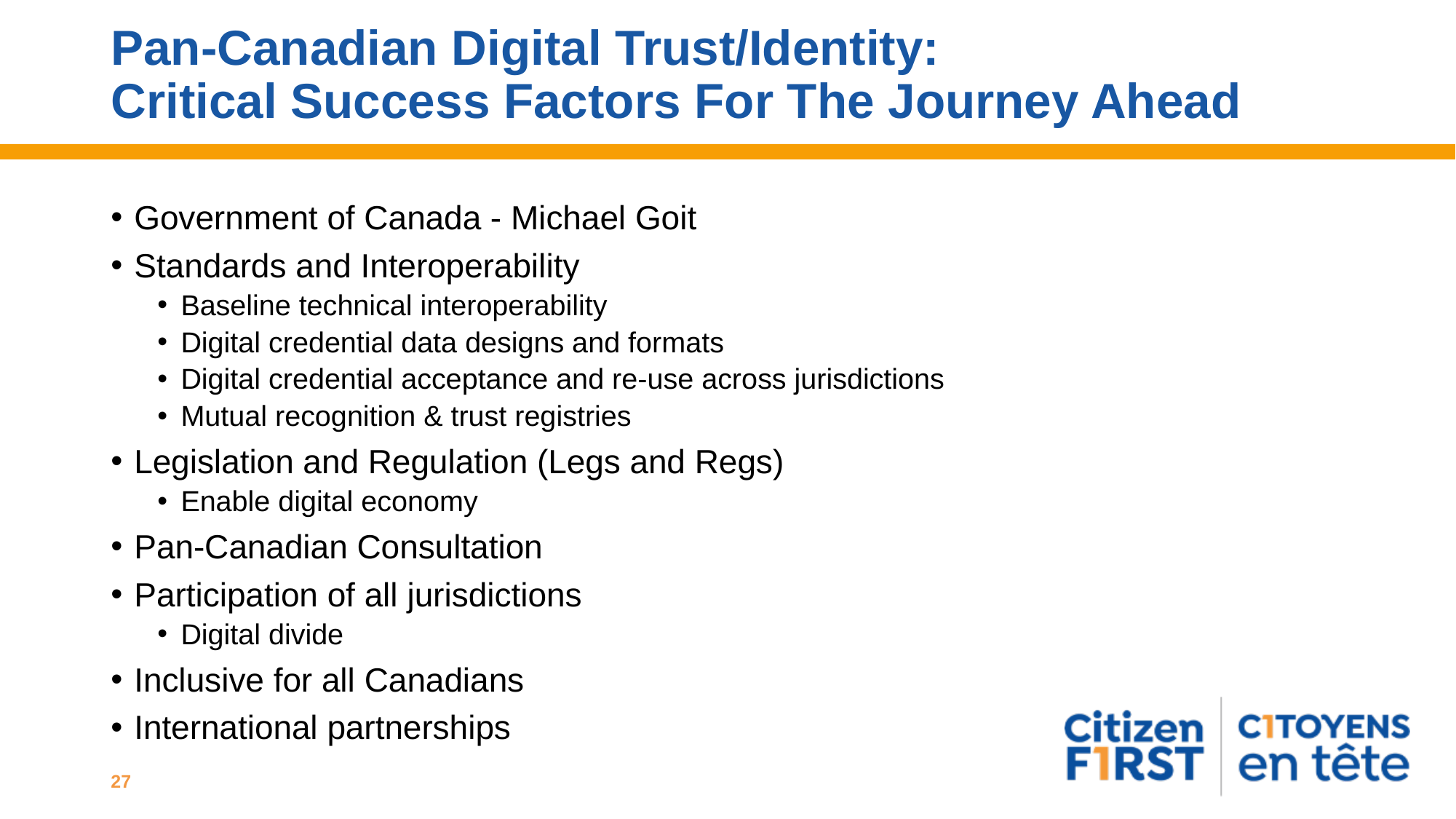

# Pan-Canadian Digital Trust/Identity: Critical Success Factors For The Journey Ahead
Government of Canada - Michael Goit
Standards and Interoperability
Baseline technical interoperability
Digital credential data designs and formats
Digital credential acceptance and re-use across jurisdictions
Mutual recognition & trust registries
Legislation and Regulation (Legs and Regs)
Enable digital economy
Pan-Canadian Consultation
Participation of all jurisdictions
Digital divide
Inclusive for all Canadians
International partnerships
27